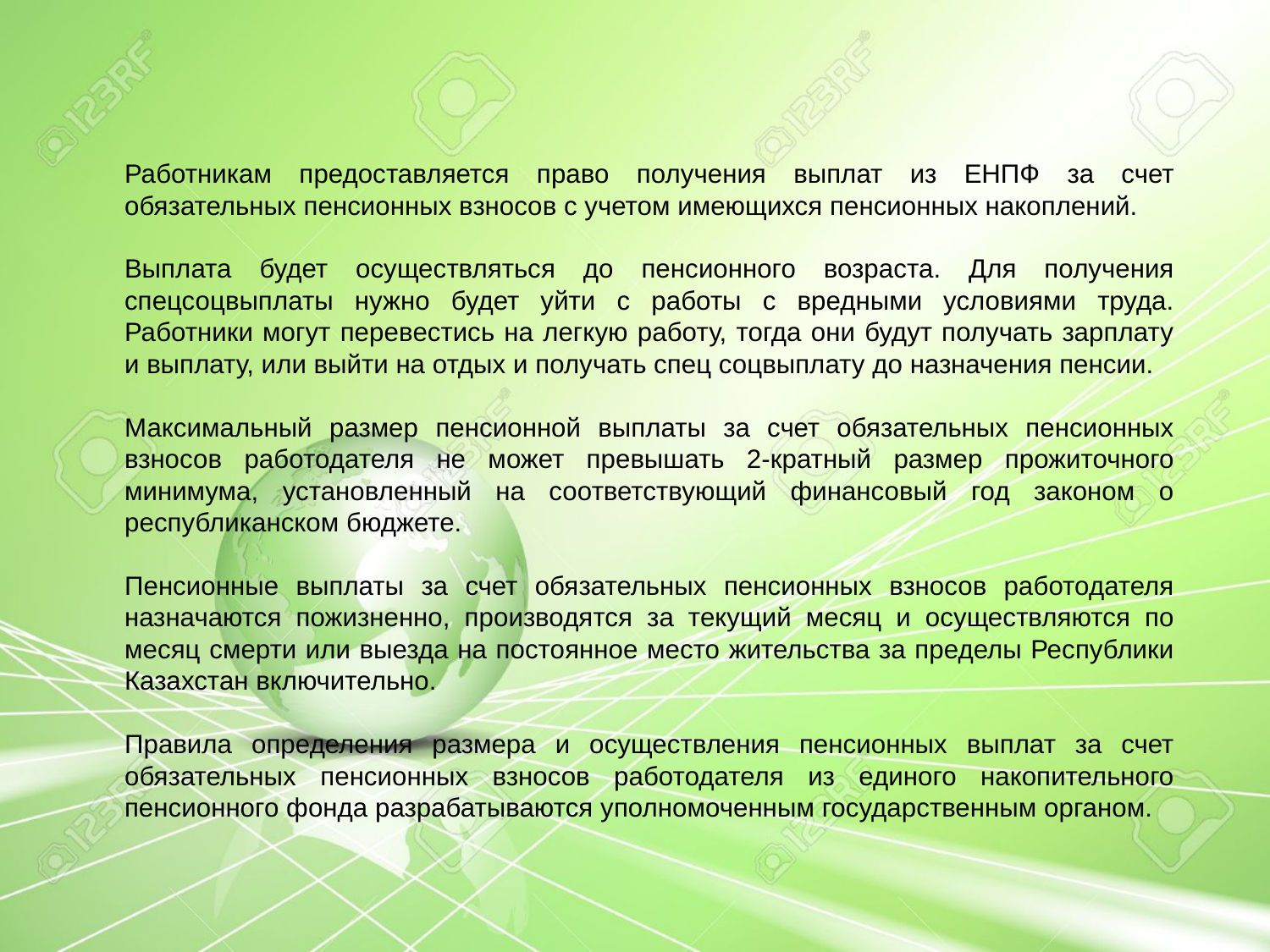

Работникам предоставляется право получения выплат из ЕНПФ за счет обязательных пенсионных взносов с учетом имеющихся пенсионных накоплений.

Выплата будет осуществляться до пенсионного возраста. Для получения спецсоцвыплаты нужно будет уйти с работы с вредными условиями труда. Работники могут перевестись на легкую работу, тогда они будут получать зарплату и выплату, или выйти на отдых и получать спец соцвыплату до назначения пенсии.

Максимальный размер пенсионной выплаты за счет обязательных пенсионных взносов работодателя не может превышать 2-кратный размер прожиточного минимума, установленный на соответствующий финансовый год законом о республиканском бюджете.

Пенсионные выплаты за счет обязательных пенсионных взносов работодателя назначаются пожизненно, производятся за текущий месяц и осуществляются по месяц смерти или выезда на постоянное место жительства за пределы Республики Казахстан включительно.

Правила определения размера и осуществления пенсионных выплат за счет обязательных пенсионных взносов работодателя из единого накопительного пенсионного фонда разрабатываются уполномоченным государственным органом.